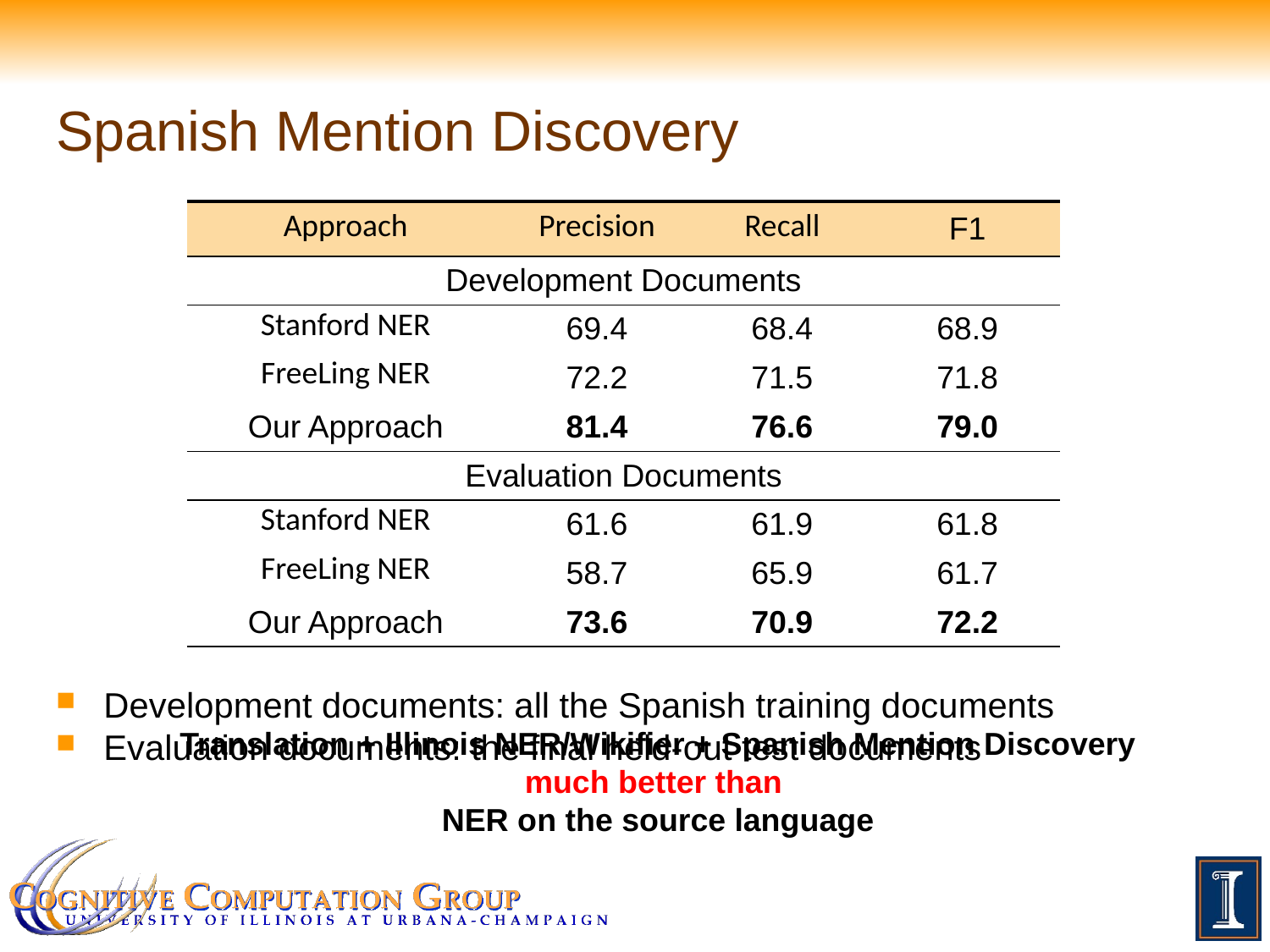

# Spanish Mention Discovery
| Approach | Precision | Recall | F1 |
| --- | --- | --- | --- |
| Development Documents |  |  |  |
| Stanford NER | 69.4 | 68.4 | 68.9 |
| FreeLing NER | 72.2 | 71.5 | 71.8 |
| Our Approach | 81.4 | 76.6 | 79.0 |
| Evaluation Documents |  |  |  |
| Stanford NER | 61.6 | 61.9 | 61.8 |
| FreeLing NER | 58.7 | 65.9 | 61.7 |
| Our Approach | 73.6 | 70.9 | 72.2 |

Development documents: all the Spanish training documents
Evaluation documents: the final held-out test documents

Translation + Illinois NER/Wikifier + Spanish Mention Discovery
much better than
NER on the source language